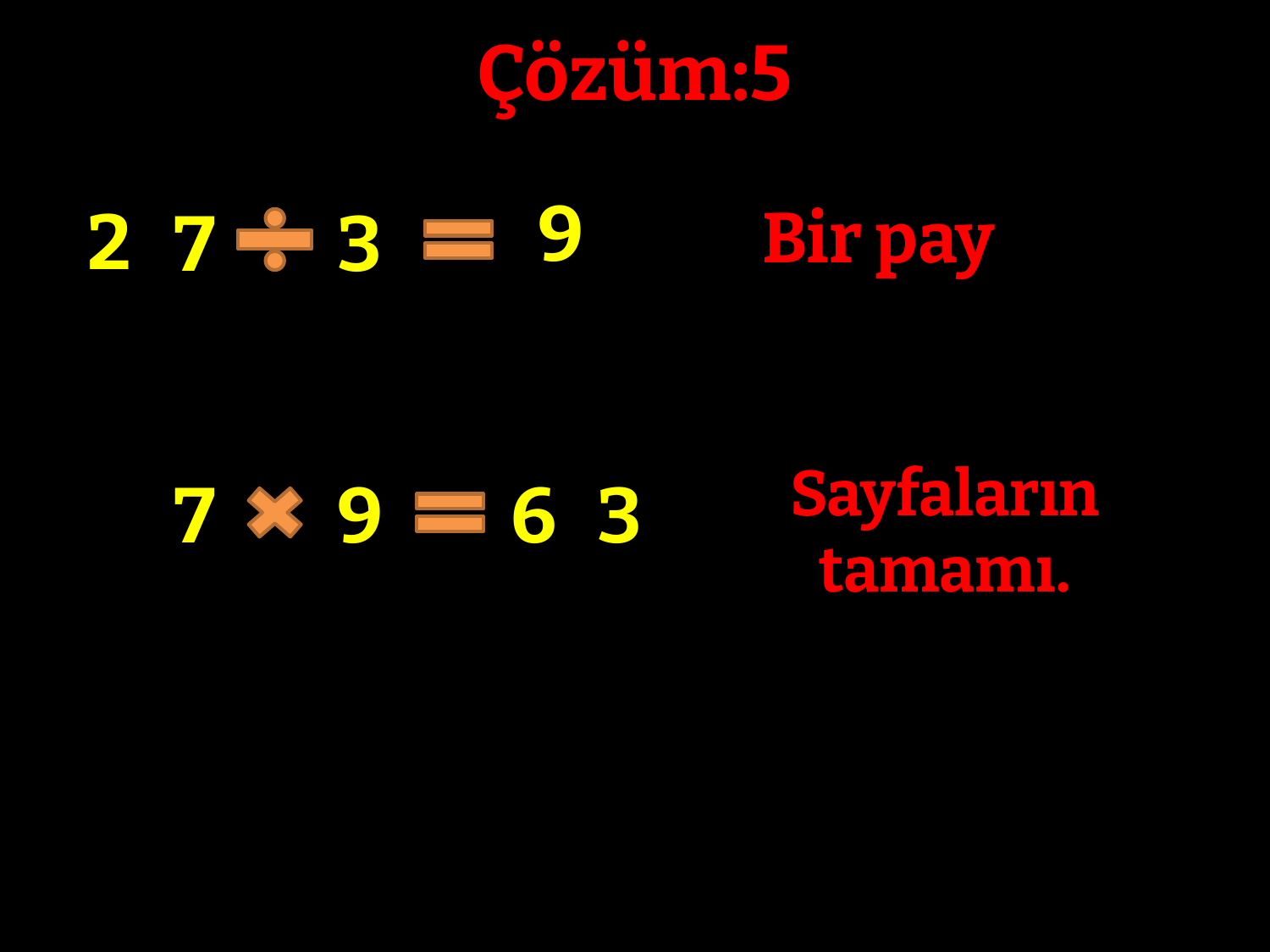

Çözüm:5
9
Bir pay
2
3
7

#
Sayfaların tamamı.
3
6
9
7